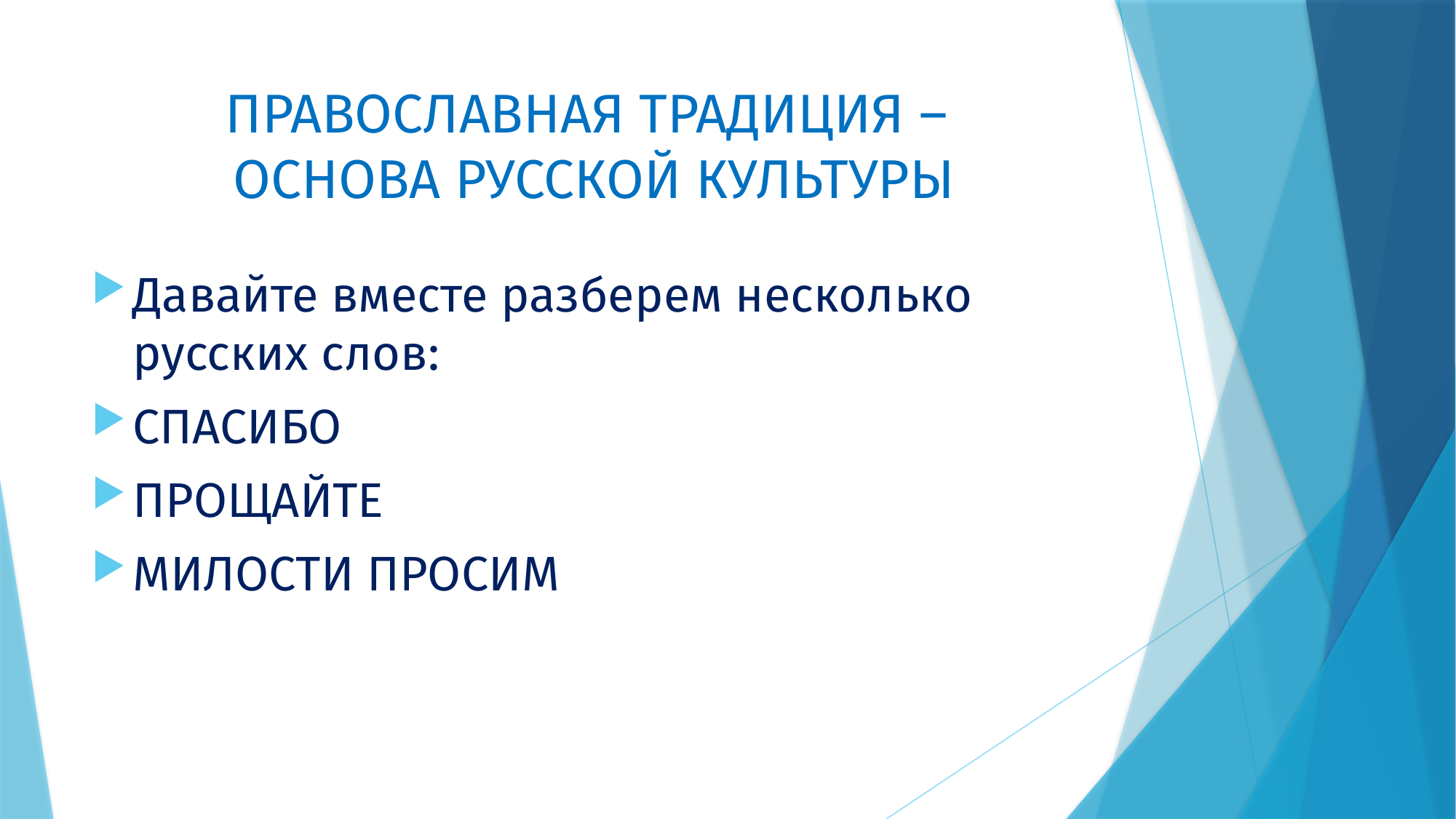

# ПРАВОСЛАВНАЯ ТРАДИЦИЯ – ОСНОВА РУССКОЙ КУЛЬТУРЫ
Давайте вместе разберем несколько русских слов:
СПАСИБО
ПРОЩАЙТЕ
МИЛОСТИ ПРОСИМ